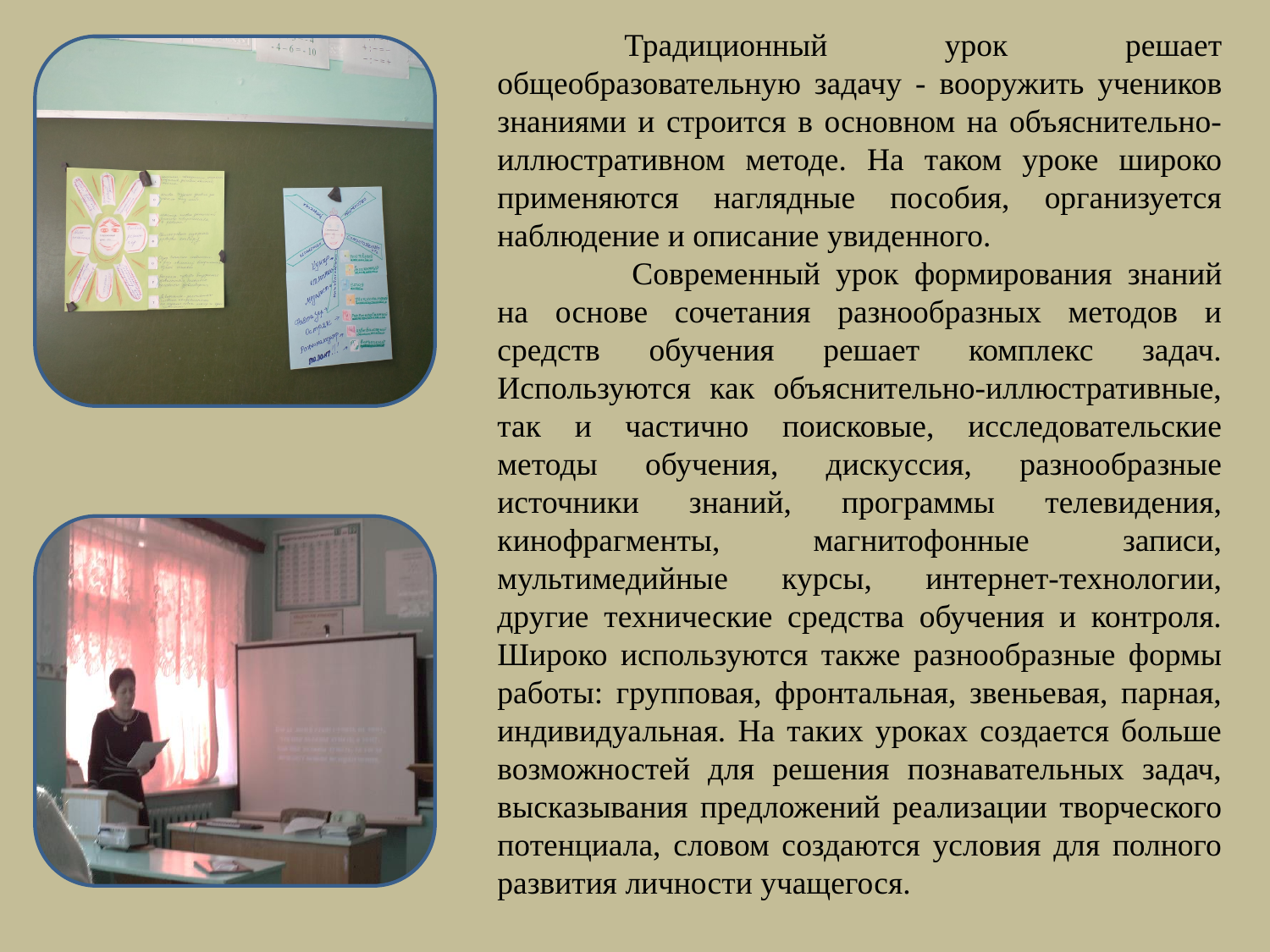

Традиционный урок решает общеобразовательную задачу - вооружить учеников знаниями и строится в основном на объяснительно-иллюстративном методе. На таком уроке широко применяются наглядные пособия, организуется наблюдение и описание увиденного.
 	Современный урок формирования знаний на основе сочетания разнообразных методов и средств обучения решает комплекс задач. Используются как объяснительно-иллюстративные, так и частично поисковые, исследовательские методы обучения, дискуссия, разнообразные источники знаний, программы телевидения, кинофрагменты, магнитофонные записи, мультимедийные курсы, интернет-технологии, другие технические средства обучения и контроля. Широко используются также разнообразные формы работы: групповая, фронтальная, звеньевая, парная, индивидуальная. На таких уроках создается больше возможностей для решения познавательных задач, высказывания предложений реализации творческого потенциала, словом создаются условия для полного развития личности учащегося.